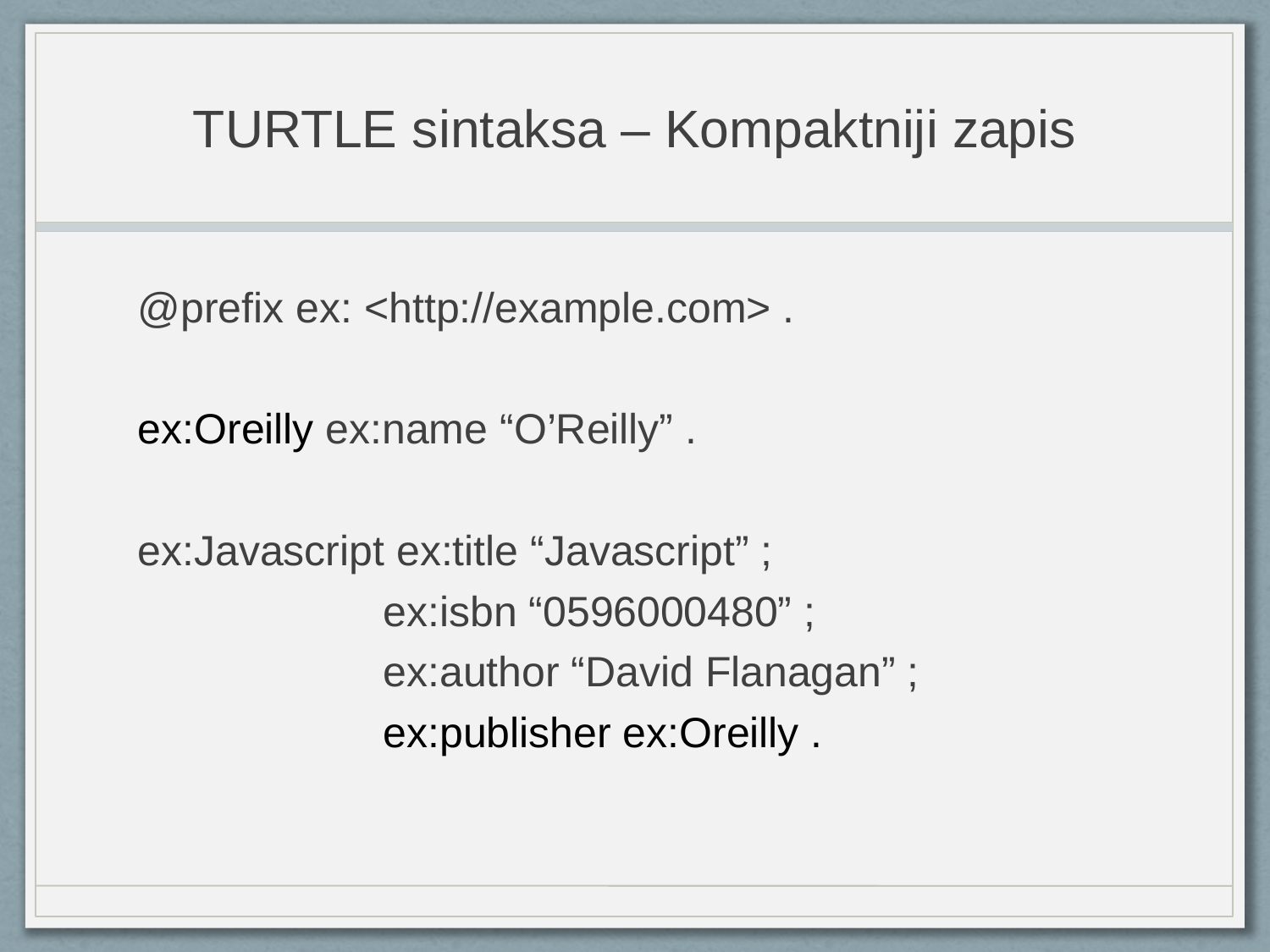

# TURTLE sintaksa – Kompaktniji zapis
@prefix ex: <http://example.com> .

ex:Oreilly ex:name “O’Reilly” .

ex:Javascript ex:title “Javascript” ;
	          ex:isbn “0596000480” ;
	          ex:author “David Flanagan” ;
	          ex:publisher ex:Oreilly .